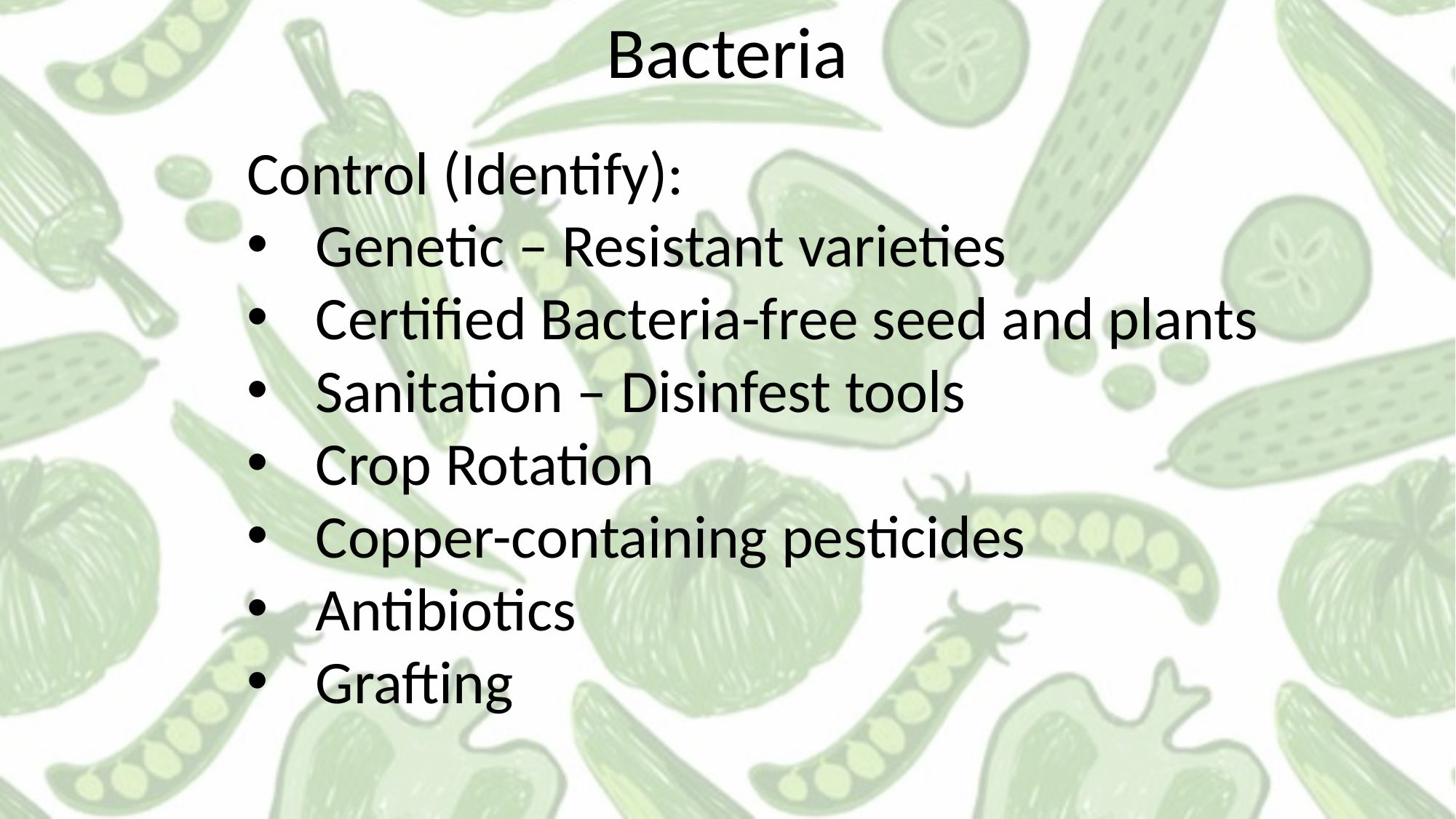

Bacteria
Control (Identify):
Genetic – Resistant varieties
Certified Bacteria-free seed and plants
Sanitation – Disinfest tools
Crop Rotation
Copper-containing pesticides
Antibiotics
Grafting